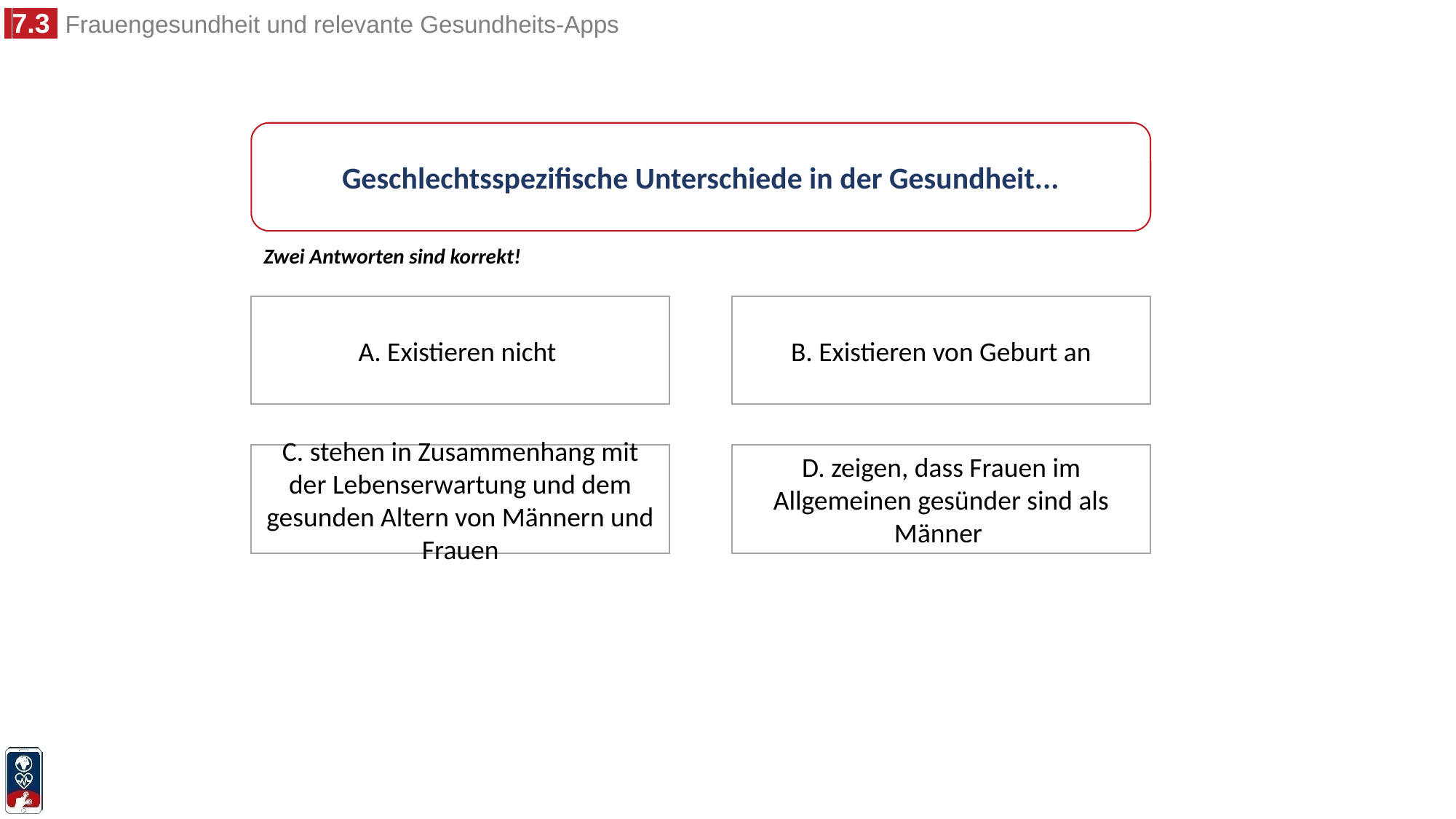

Geschlechtsspezifische Unterschiede in der Gesundheit...
Zwei Antworten sind korrekt!
A. Existieren nicht
B. Existieren von Geburt an
C. stehen in Zusammenhang mit der Lebenserwartung und dem gesunden Altern von Männern und Frauen
D. zeigen, dass Frauen im Allgemeinen gesünder sind als Männer